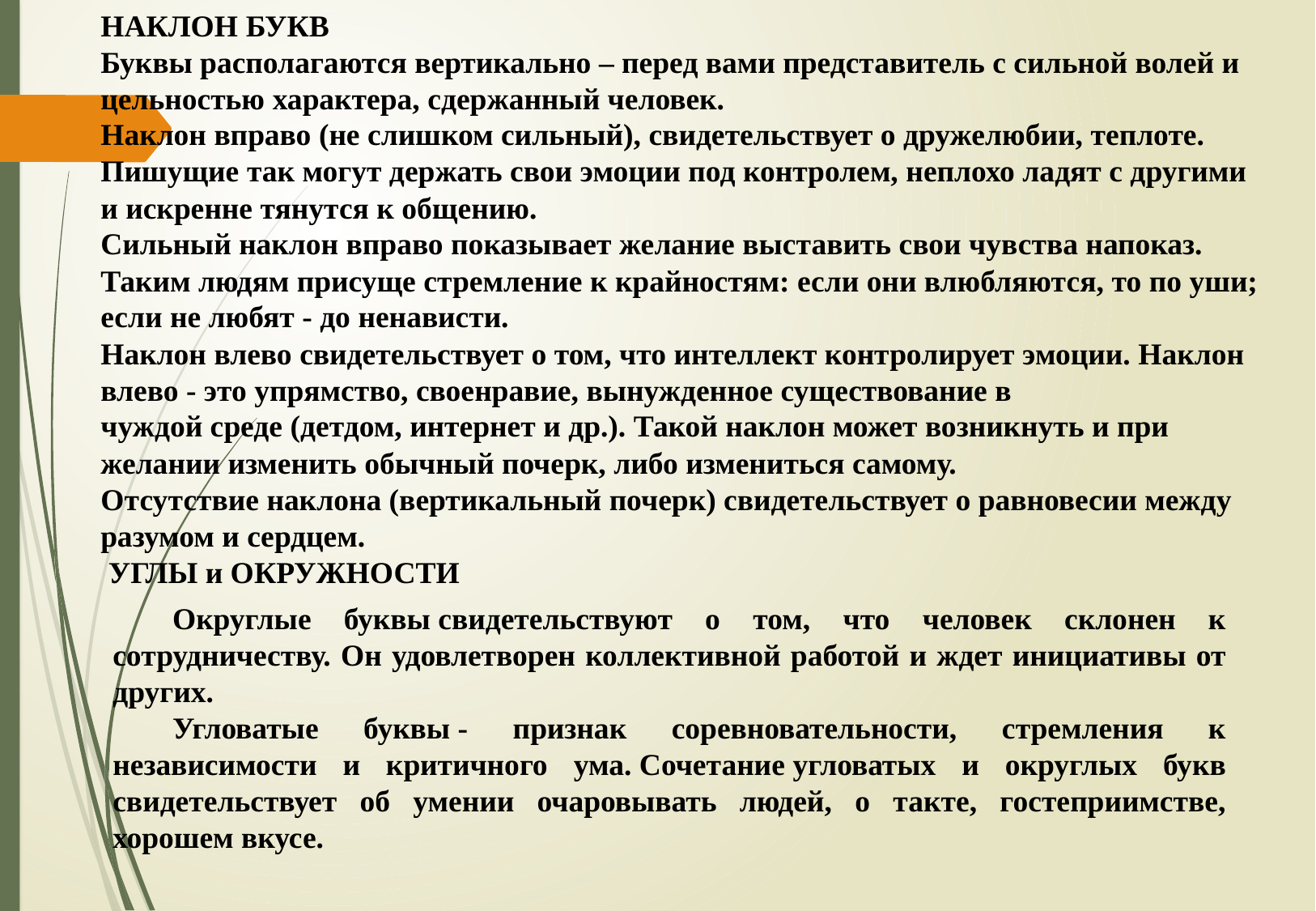

# НАКЛОН БУКВ Буквы располагаются вертикально – перед вами представитель с сильной волей и цельностью характера, сдержанный человек. Наклон вправо (не слишком сильный), свидетельствует о дружелюбии, теплоте. Пишущие так могут держать свои эмоции под контролем, неплохо ладят с другими и искренне тянутся к общению. Сильный наклон вправо показывает желание выставить свои чувства напоказ. Таким людям присуще стремление к крайностям: если они влюбляются, то по уши; если не любят - до ненависти. Наклон влево свидетельствует о том, что интеллект контролирует эмоции. Наклон влево - это упрямство, своенравие, вынужденное существование в чуждой среде (детдом, интернет и др.). Такой наклон может возникнуть и при желании изменить обычный почерк, либо измениться самому.  Отсутствие наклона (вертикальный почерк) свидетельствует о равновесии между разумом и сердцем. УГЛЫ и ОКРУЖНОСТИ

Округлые буквы свидетельствуют о том, что человек склонен к сотрудничеству. Он удовлетворен коллективной работой и ждет инициативы от других.
Угловатые буквы - признак соревновательности, стремления к независимости и критичного ума. Сочетание угловатых и округлых букв свидетельствует об умении очаровывать людей, о такте, гостеприимстве, хорошем вкусе.